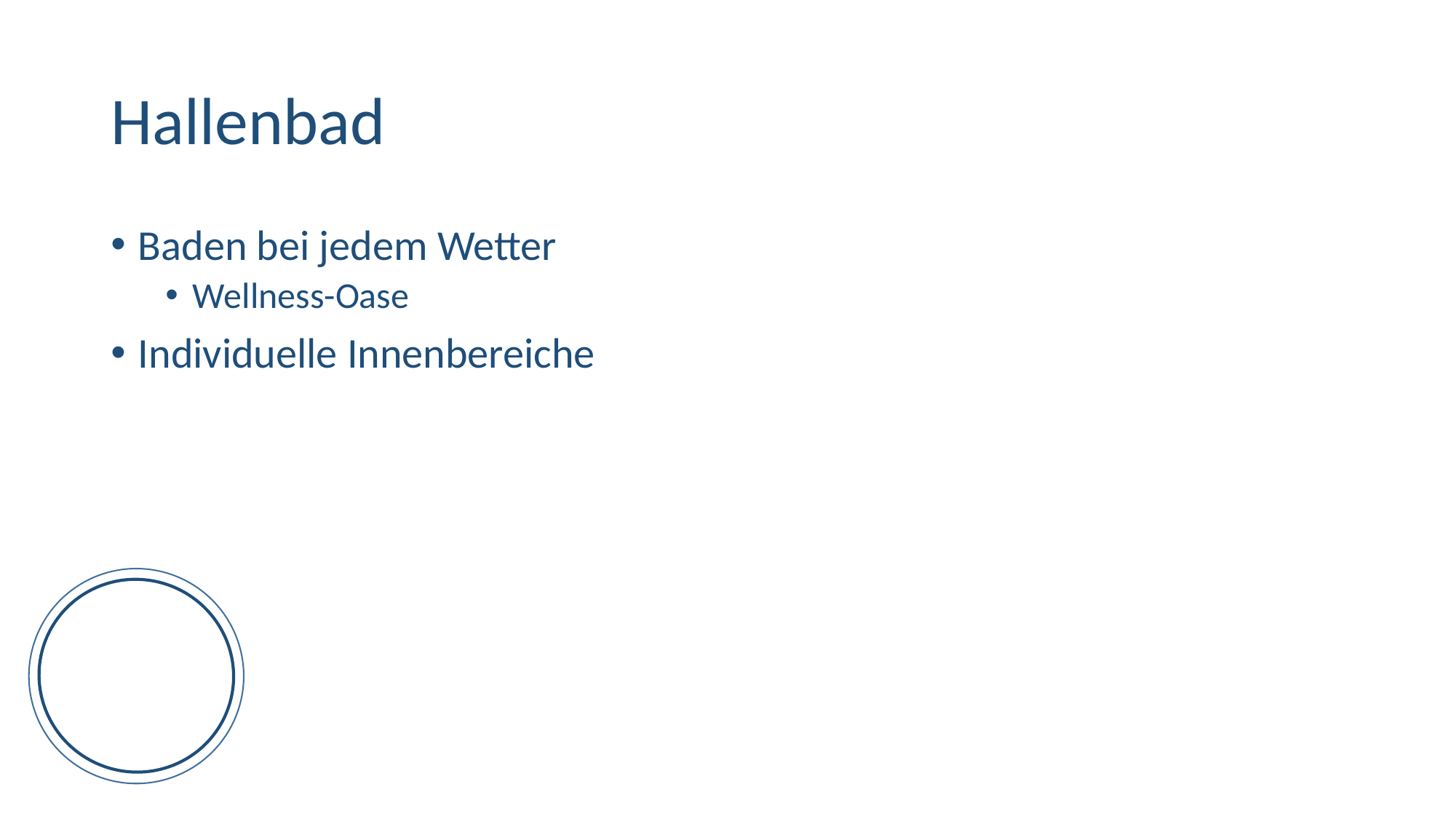

# Hallenbad
Baden bei jedem Wetter
Wellness-Oase
Individuelle Innenbereiche